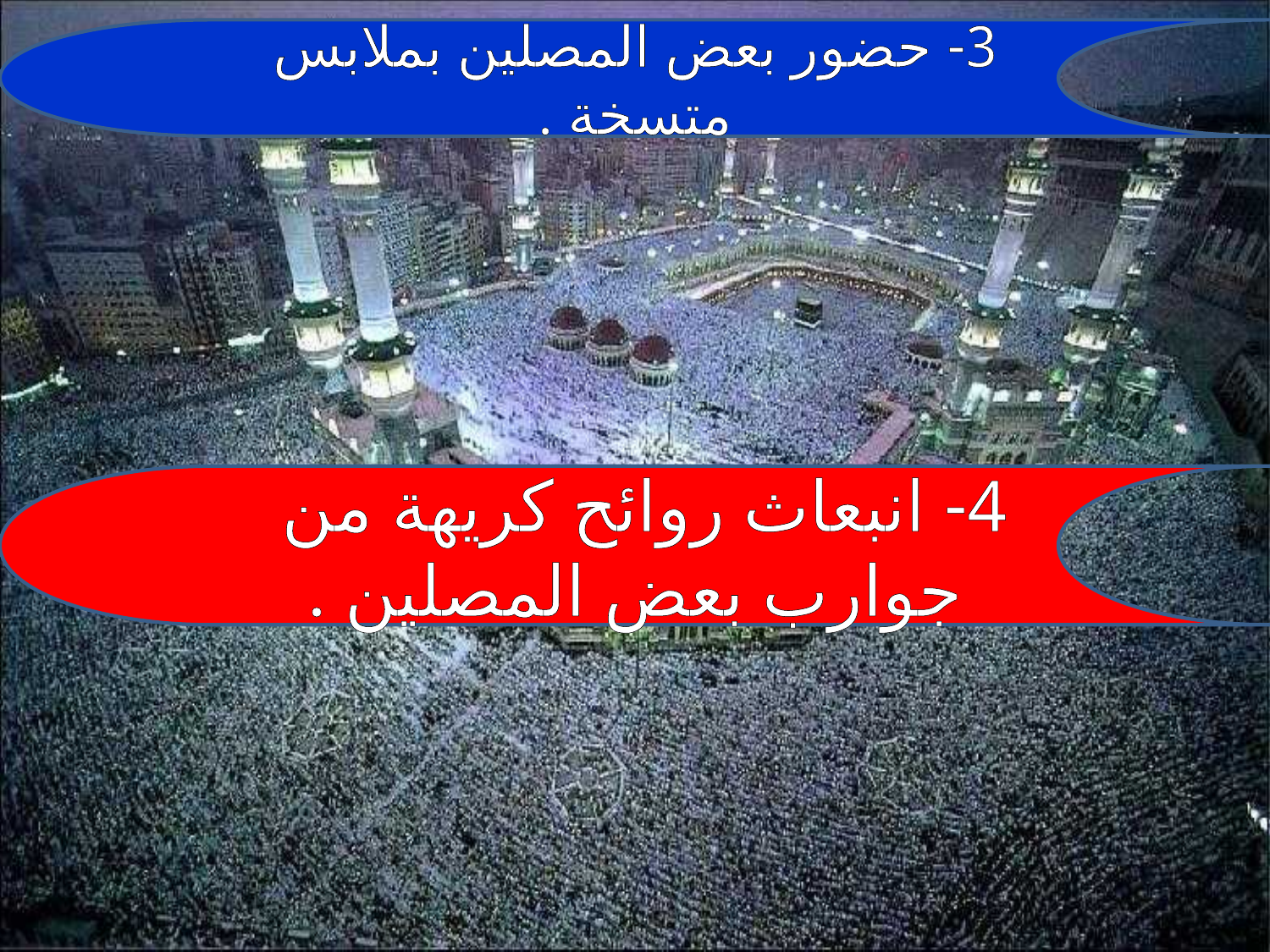

3- حضور بعض المصلين بملابس متسخة .
4- انبعاث روائح كريهة من  جوارب بعض المصلين .